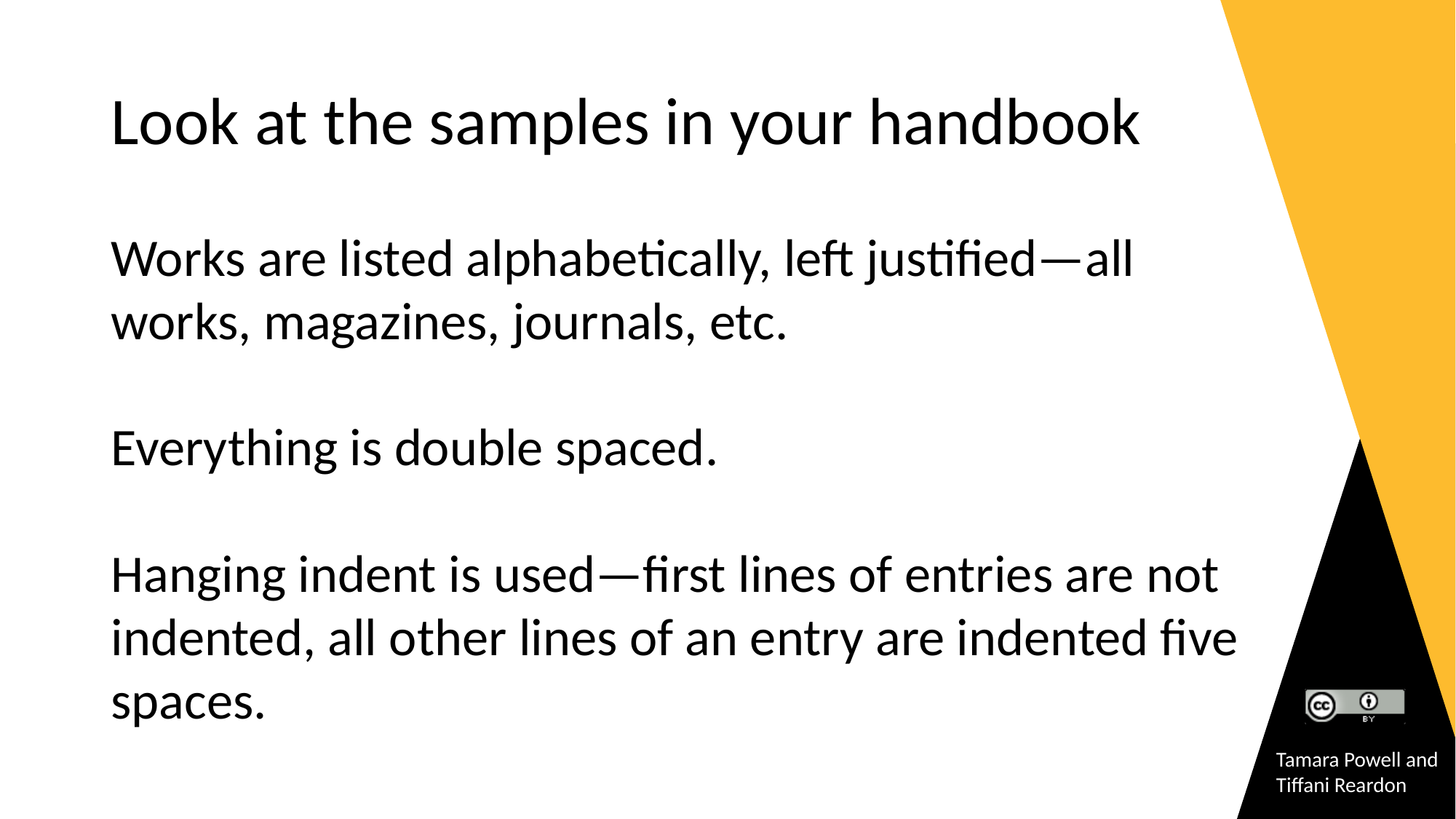

# Look at the samples in your handbook
Works are listed alphabetically, left justified—all works, magazines, journals, etc.

Everything is double spaced.

Hanging indent is used—first lines of entries are not indented, all other lines of an entry are indented five spaces.